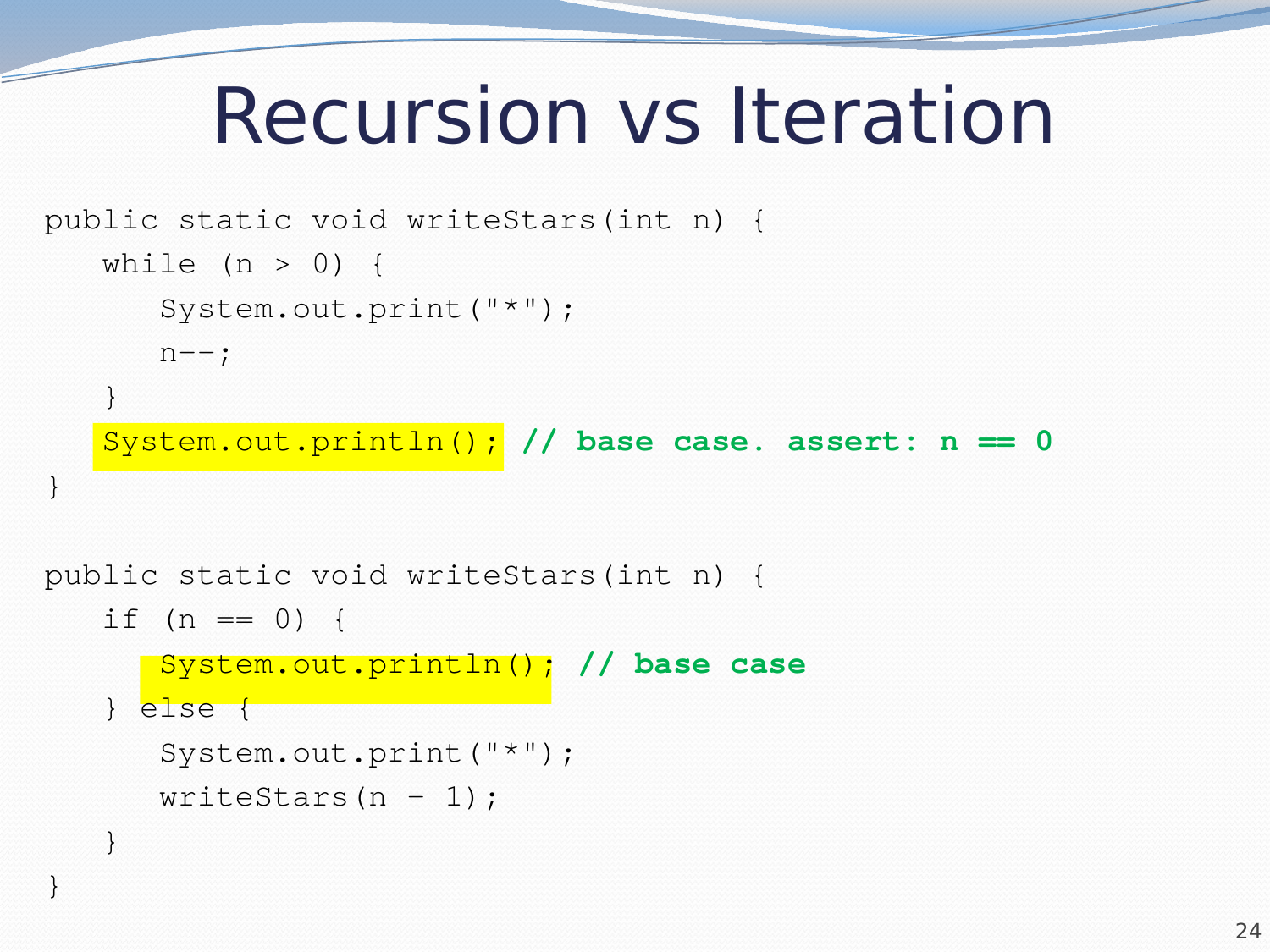

# Recursion vs Iteration
public static void writeStars(int n) {
   while (n > 0) {
      System.out.print("*");
      n--;
   }
   System.out.println(); // base case. assert: n == 0
}

public static void writeStars(int n) {
   if (n == 0) {
      System.out.println(); // base case
   } else {
      System.out.print("*");
      writeStars(n – 1);
   }
}